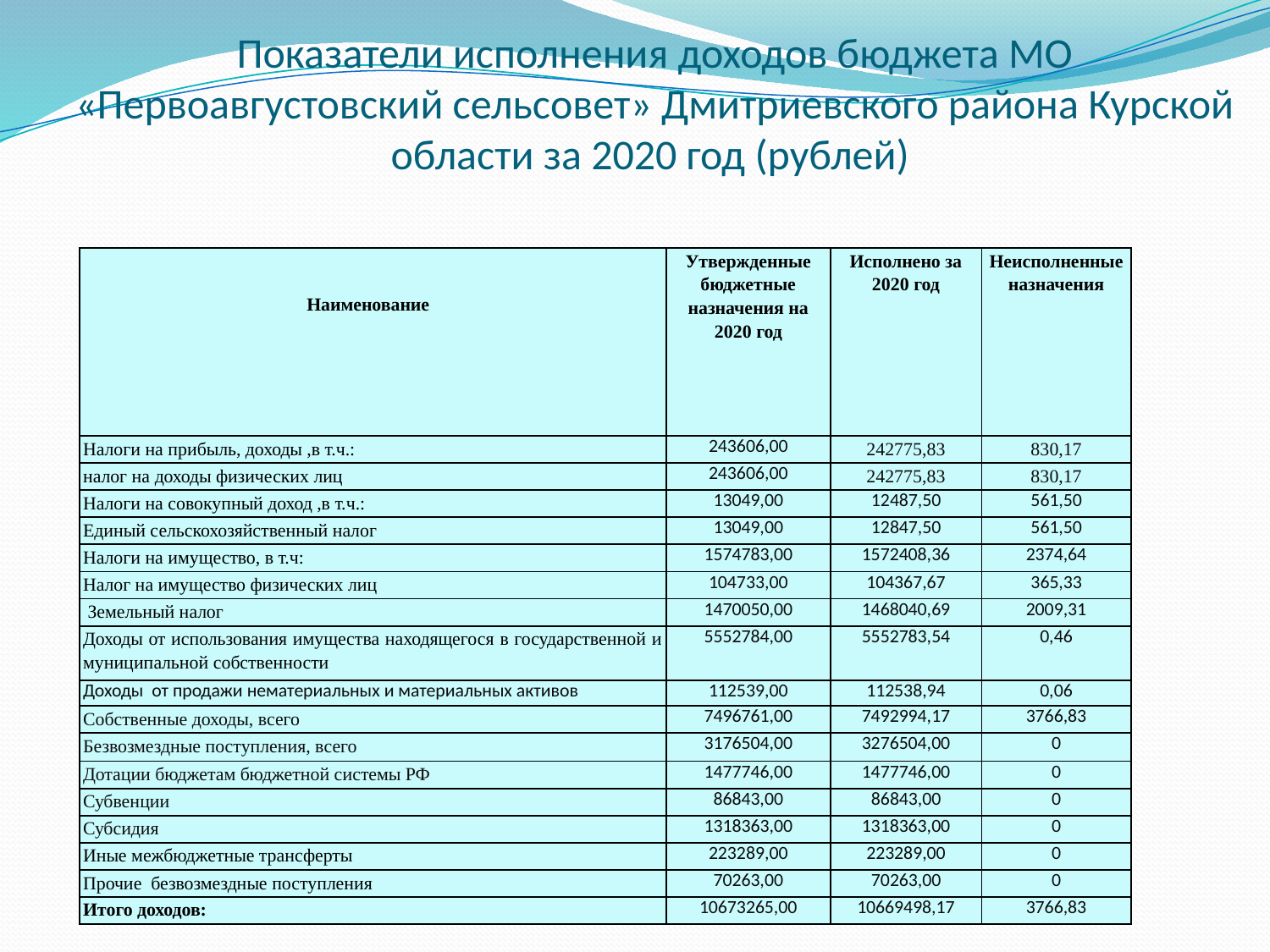

# Показатели исполнения доходов бюджета МО «Первоавгустовский сельсовет» Дмитриевского района Курской области за 2020 год (рублей)
|  | Утвержденные бюджетные назначения на 2020 год | Исполнено за 2020 год | Неисполненные назначения |
| --- | --- | --- | --- |
|  |  |  |  |
| Наименование |  |  |  |
|  |  |  |  |
| Налоги на прибыль, доходы ,в т.ч.: | 243606,00 | 242775,83 | 830,17 |
| налог на доходы физических лиц | 243606,00 | 242775,83 | 830,17 |
| Налоги на совокупный доход ,в т.ч.: | 13049,00 | 12487,50 | 561,50 |
| Единый сельскохозяйственный налог | 13049,00 | 12847,50 | 561,50 |
| Налоги на имущество, в т.ч: | 1574783,00 | 1572408,36 | 2374,64 |
| Налог на имущество физических лиц | 104733,00 | 104367,67 | 365,33 |
| Земельный налог | 1470050,00 | 1468040,69 | 2009,31 |
| Доходы от использования имущества находящегося в государственной и муниципальной собственности | 5552784,00 | 5552783,54 | 0,46 |
| Доходы от продажи нематериальных и материальных активов | 112539,00 | 112538,94 | 0,06 |
| Собственные доходы, всего | 7496761,00 | 7492994,17 | 3766,83 |
| Безвозмездные поступления, всего | 3176504,00 | 3276504,00 | 0 |
| Дотации бюджетам бюджетной системы РФ | 1477746,00 | 1477746,00 | 0 |
| Субвенции | 86843,00 | 86843,00 | 0 |
| Субсидия | 1318363,00 | 1318363,00 | 0 |
| Иные межбюджетные трансферты | 223289,00 | 223289,00 | 0 |
| Прочие безвозмездные поступления | 70263,00 | 70263,00 | 0 |
| Итого доходов: | 10673265,00 | 10669498,17 | 3766,83 |